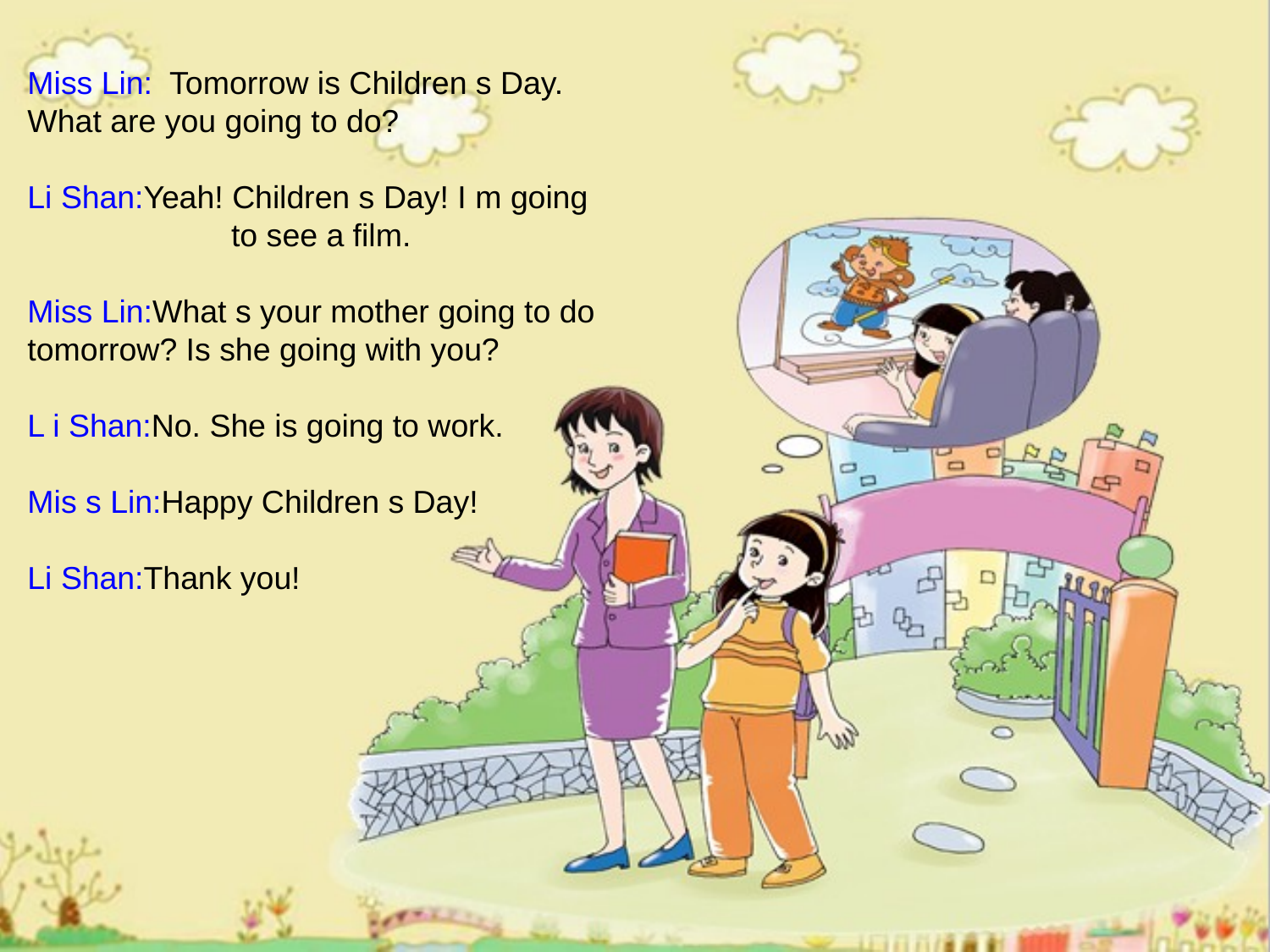

Miss Lin:  Tomorrow is Children s Day. What are you going to do?

Li Shan:Yeah! Children s Day! I m going                          to see a film.

Miss Lin:What s your mother going to do tomorrow? Is she going with you?

L i Shan:No. She is going to work.

Mis s Lin:Happy Children s Day!

Li Shan:Thank you!